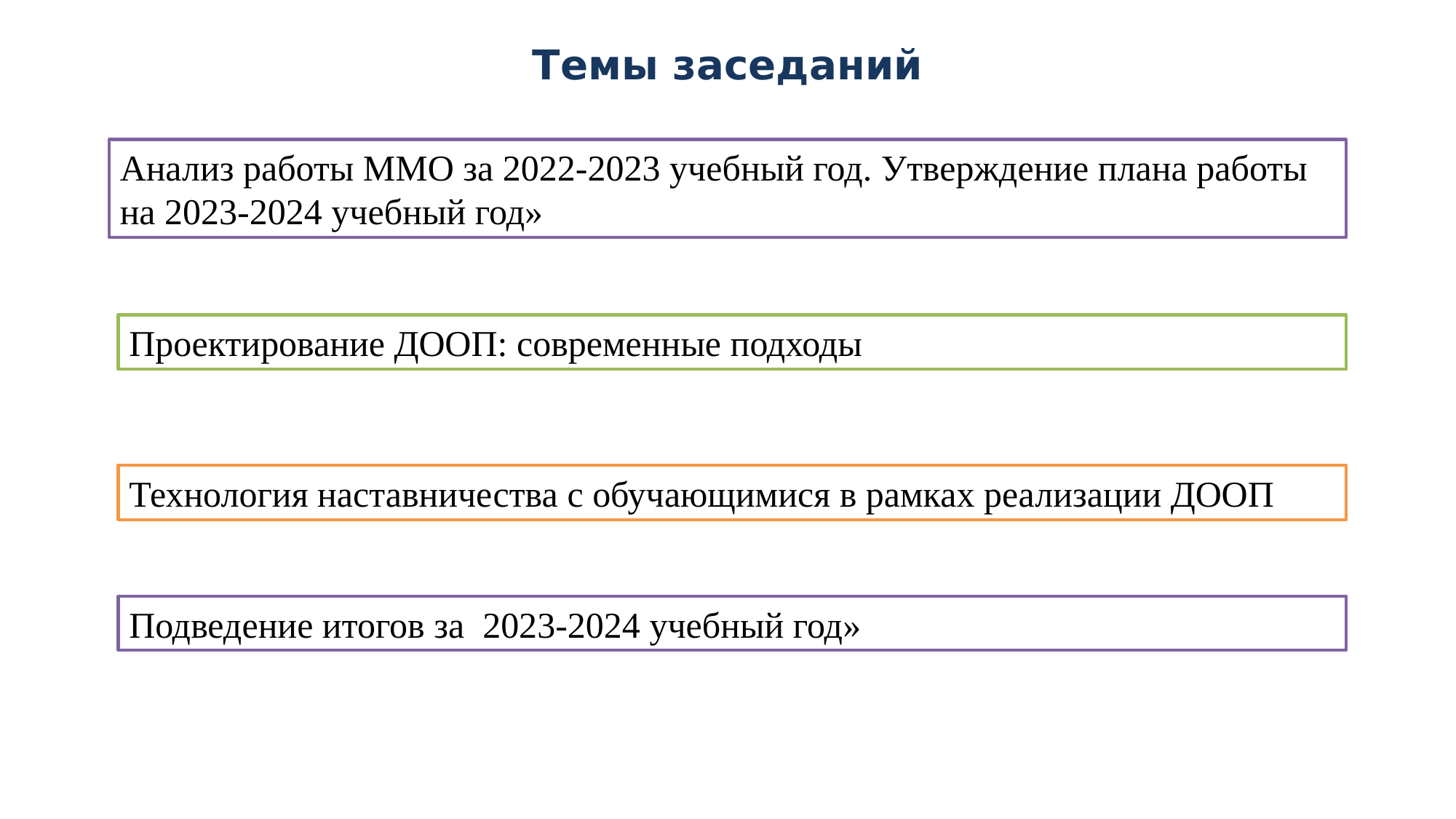

# Темы заседаний
Анализ работы ММО за 2022-2023 учебный год. Утверждение плана работы на 2023-2024 учебный год»
Проектирование ДООП: современные подходы

Технология наставничества с обучающимися в рамках реализации ДООП
Подведение итогов за  2023-2024 учебный год»